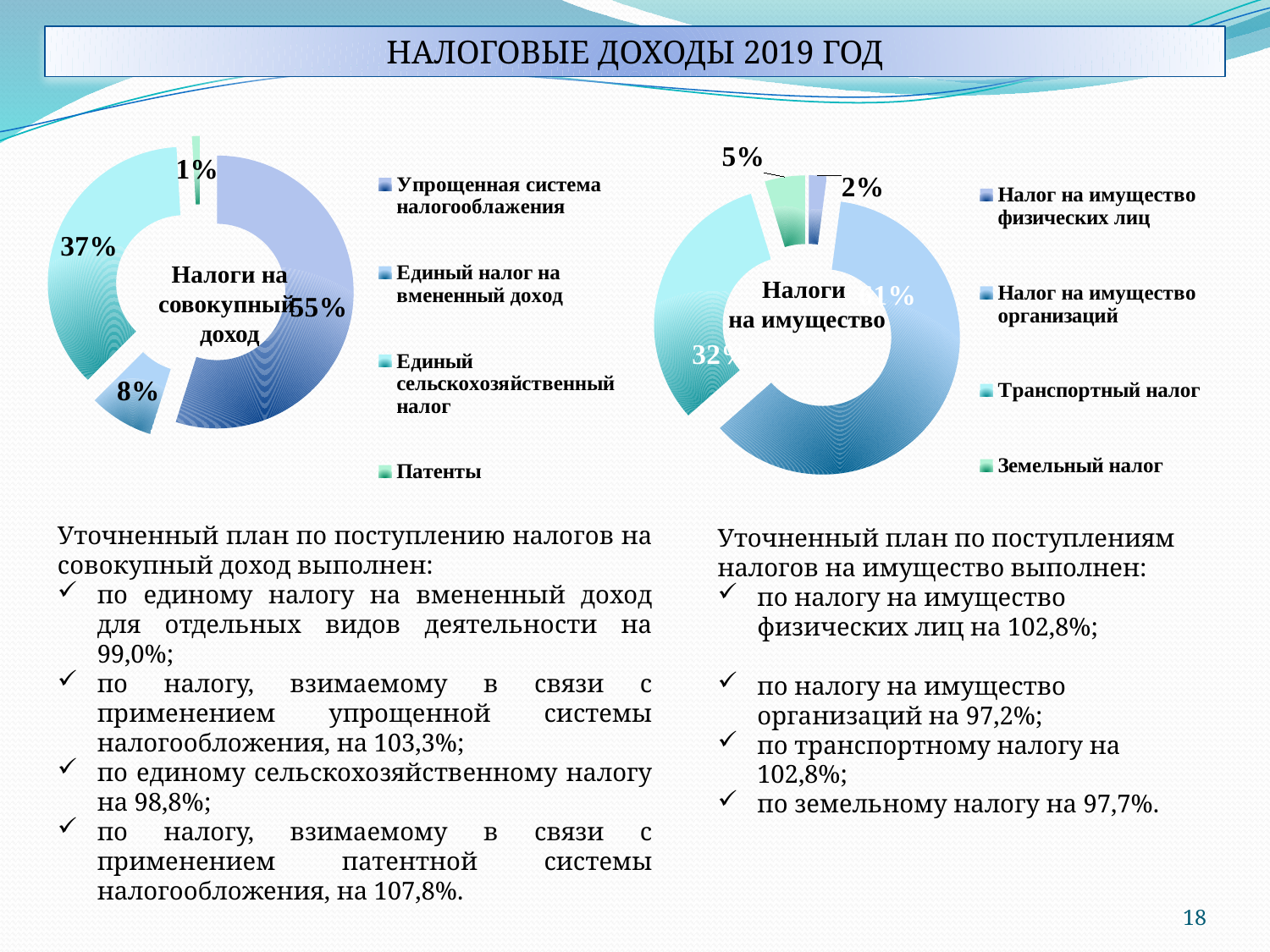

НАЛОГОВЫЕ ДОХОДЫ 2019 ГОД

### Chart

| Category | Столбец1 |
|---|---|
| Упрощенная система налогооблажения | 57127.5 |
| Единый налог на вмененный доход | 7921.3 |
| Единый сельскохозяйственный налог | 38047.3 |
| Патенты | 959.0 |

### Chart

| Category | Продажи |
|---|---|
| Налог на имущество физических лиц | 2159.4 |
| Налог на имущество организаций | 63151.8 |
| Транспортный налог | 32639.6 |
| Земельный налог | 4887.1 |
Налоги на
совокупный
доход
Налоги
на имущество
Уточненный план по поступлению налогов на совокупный доход выполнен:
по единому налогу на вмененный доход для отдельных видов деятельности на 99,0%;
по налогу, взимаемому в связи с применением упрощенной системы налогообложения, на 103,3%;
по единому сельскохозяйственному налогу на 98,8%;
по налогу, взимаемому в связи с применением патентной системы налогообложения, на 107,8%.
Уточненный план по поступлениям налогов на имущество выполнен:
по налогу на имущество физических лиц на 102,8%;
по налогу на имущество организаций на 97,2%;
по транспортному налогу на 102,8%;
по земельному налогу на 97,7%.

18